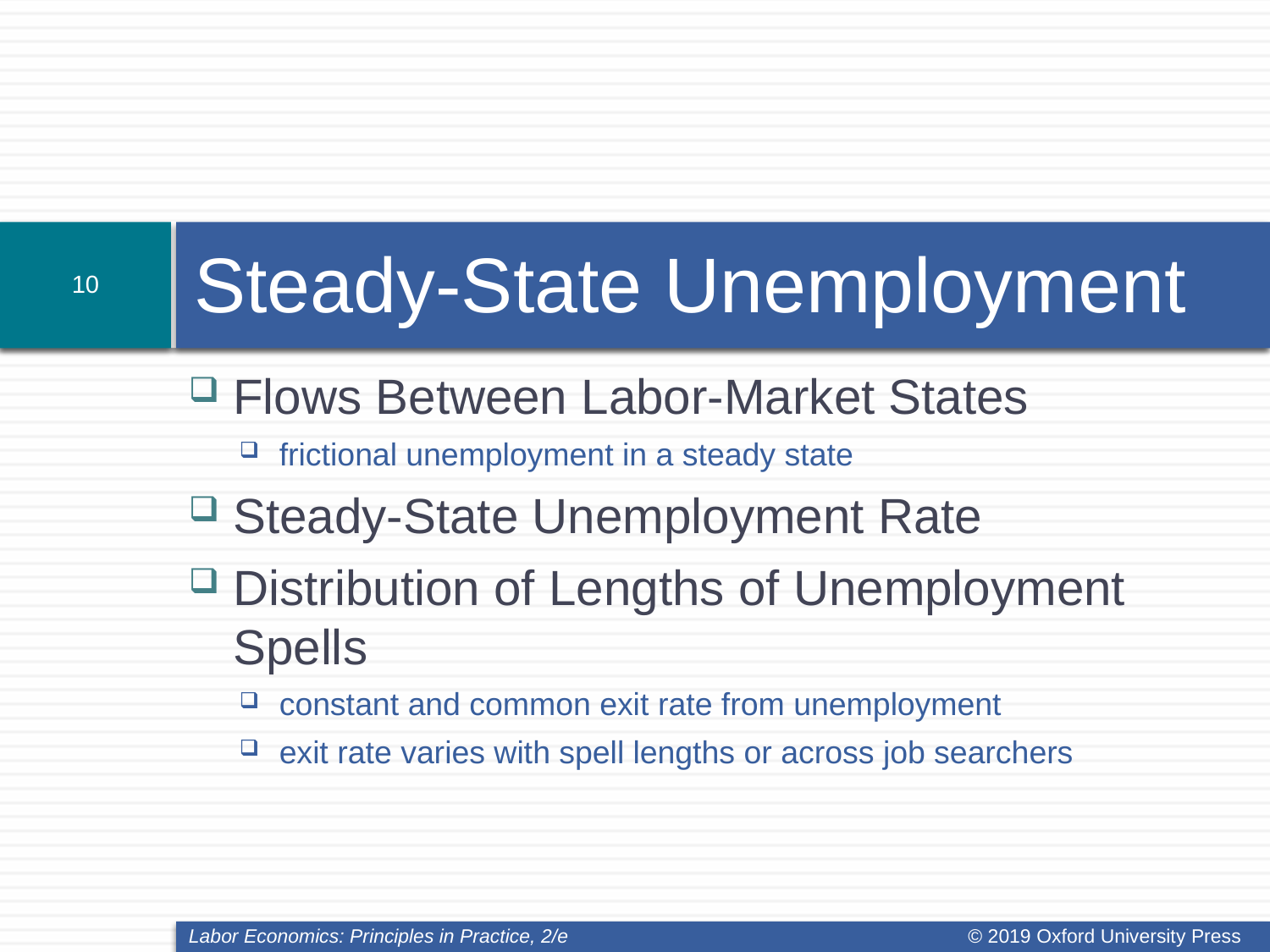

10
# Steady-State Unemployment
Flows Between Labor-Market States
frictional unemployment in a steady state
Steady-State Unemployment Rate
Distribution of Lengths of Unemployment Spells
constant and common exit rate from unemployment
exit rate varies with spell lengths or across job searchers
Labor Economics: Principles in Practice, 2/e
© 2019 Oxford University Press